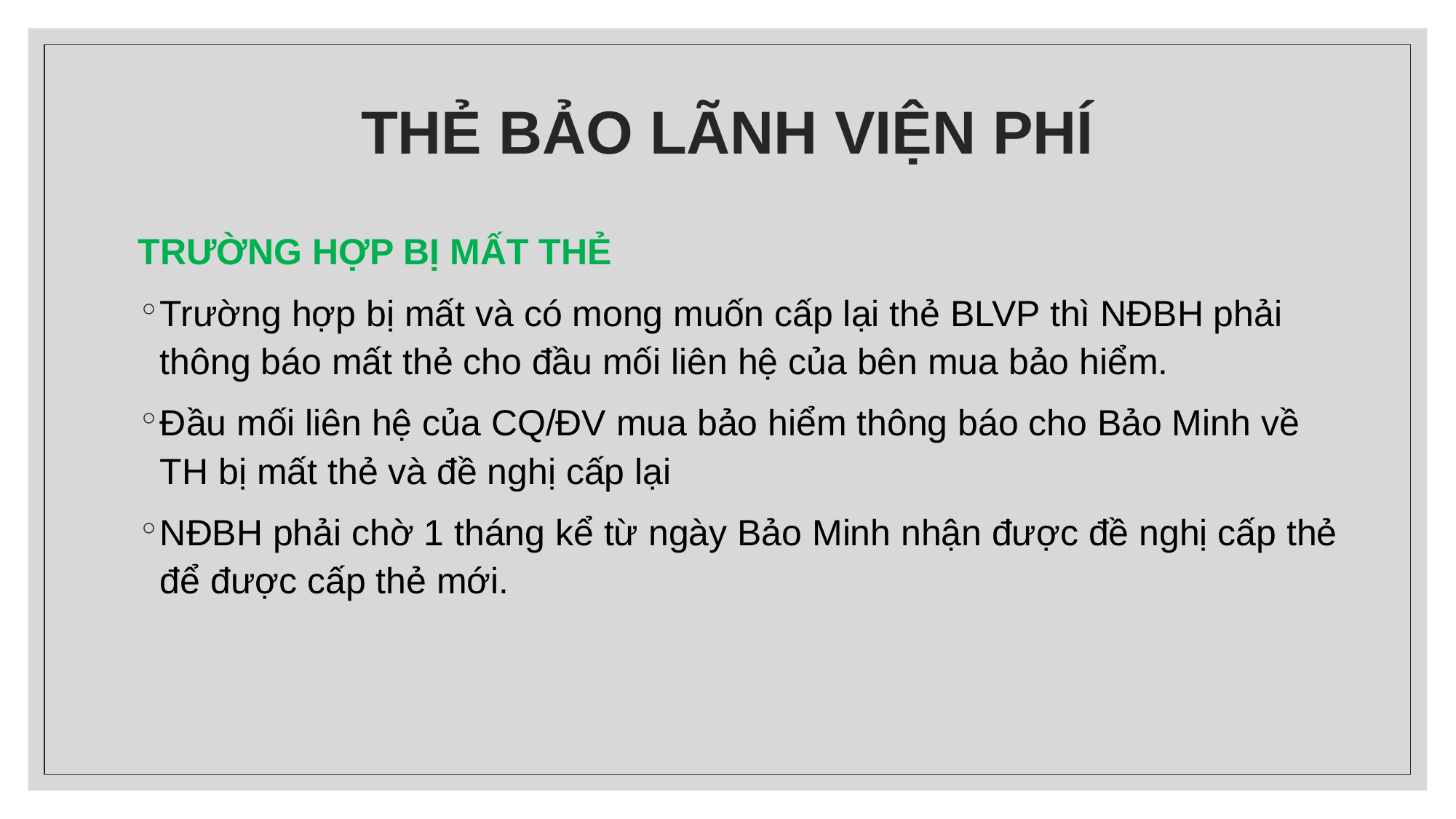

# THẺ BẢO LÃNH VIỆN PHÍ
TRƯỜNG HỢP BỊ MẤT THẺ
Trường hợp bị mất và có mong muốn cấp lại thẻ BLVP thì NĐBH phải thông báo mất thẻ cho đầu mối liên hệ của bên mua bảo hiểm.
Đầu mối liên hệ của CQ/ĐV mua bảo hiểm thông báo cho Bảo Minh về TH bị mất thẻ và đề nghị cấp lại
NĐBH phải chờ 1 tháng kể từ ngày Bảo Minh nhận được đề nghị cấp thẻ để được cấp thẻ mới.